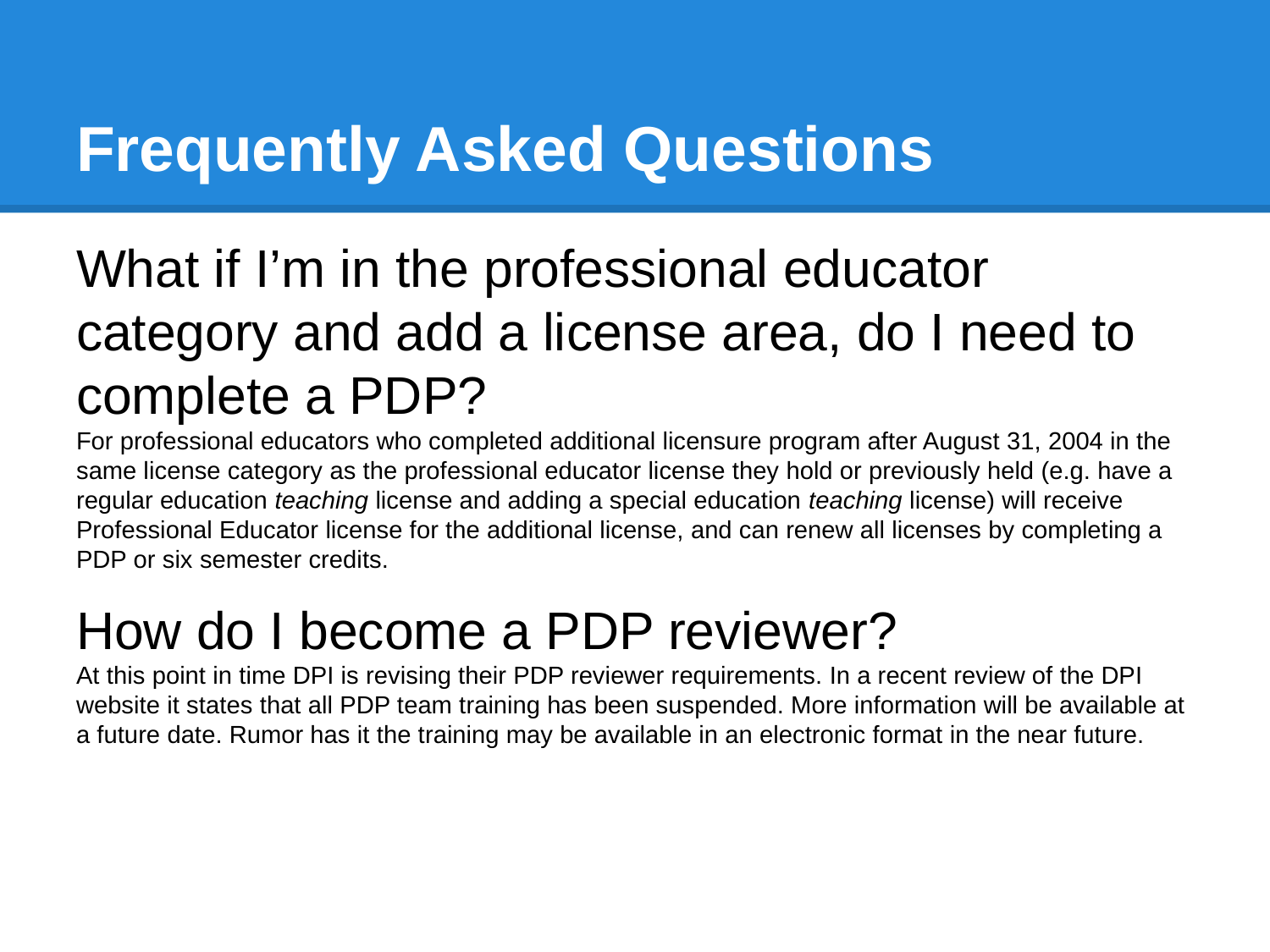

# Frequently Asked Questions
What if I’m in the professional educator category and add a license area, do I need to complete a PDP?
For professional educators who completed additional licensure program after August 31, 2004 in the same license category as the professional educator license they hold or previously held (e.g. have a regular education teaching license and adding a special education teaching license) will receive Professional Educator license for the additional license, and can renew all licenses by completing a PDP or six semester credits.

How do I become a PDP reviewer?
At this point in time DPI is revising their PDP reviewer requirements. In a recent review of the DPI website it states that all PDP team training has been suspended. More information will be available at a future date. Rumor has it the training may be available in an electronic format in the near future.